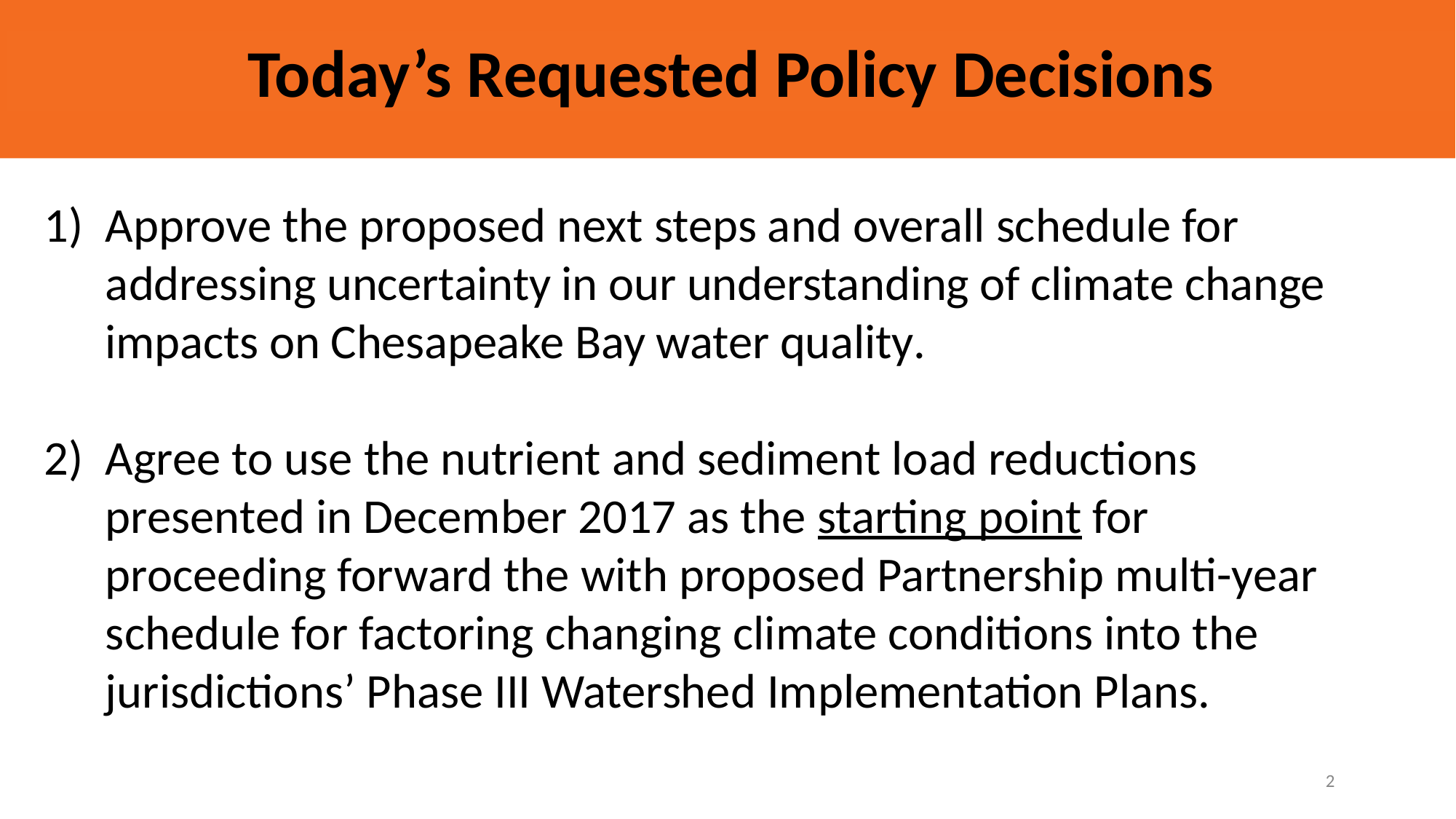

2
# Today’s Requested Policy Decisions
Approve the proposed next steps and overall schedule for addressing uncertainty in our understanding of climate change impacts on Chesapeake Bay water quality.

Agree to use the nutrient and sediment load reductions presented in December 2017 as the starting point for proceeding forward the with proposed Partnership multi-year schedule for factoring changing climate conditions into the jurisdictions’ Phase III Watershed Implementation Plans.